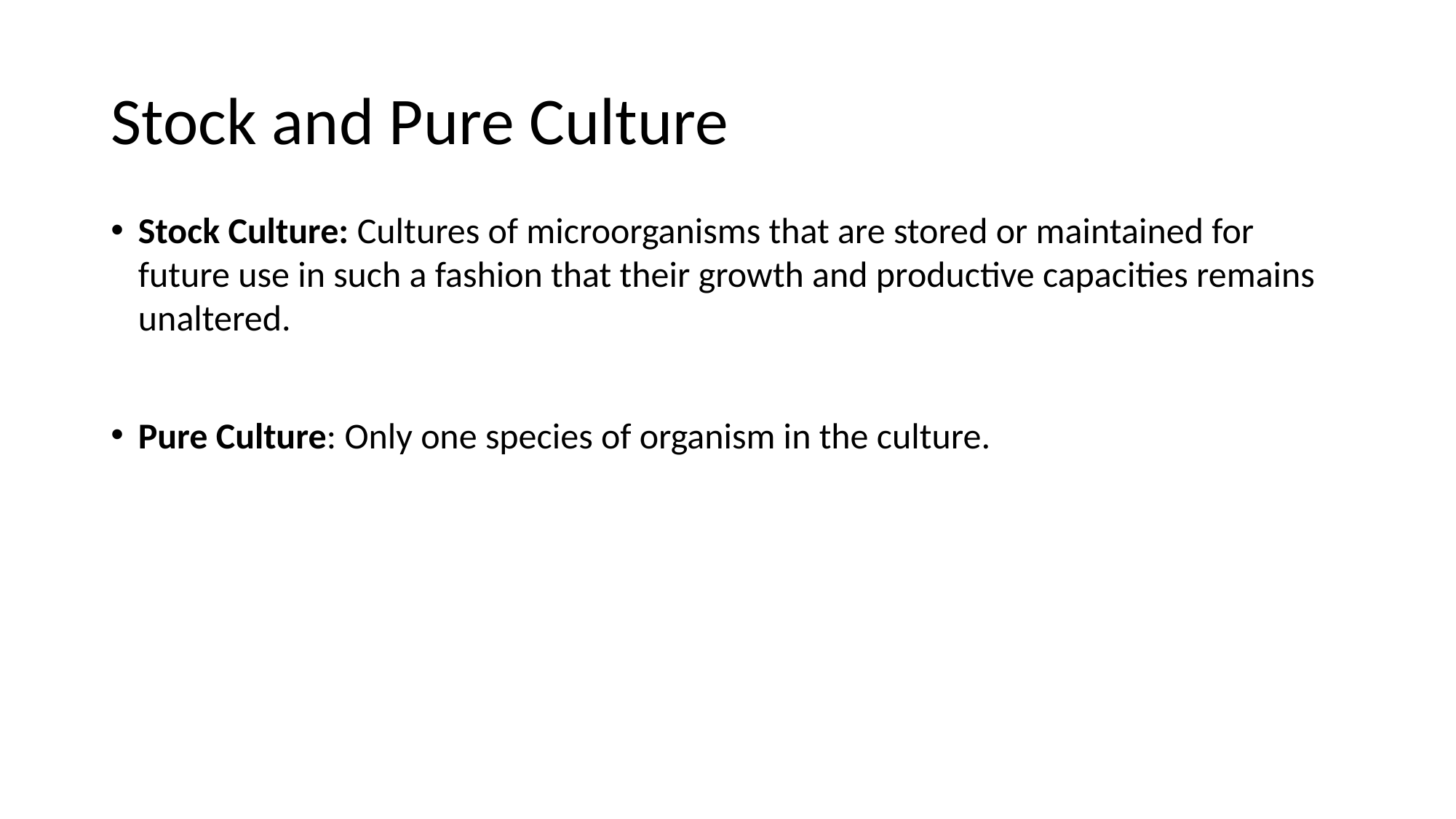

# Stock and Pure Culture
Stock Culture: Cultures of microorganisms that are stored or maintained for future use in such a fashion that their growth and productive capacities remains unaltered.

Pure Culture: Only one species of organism in the culture.